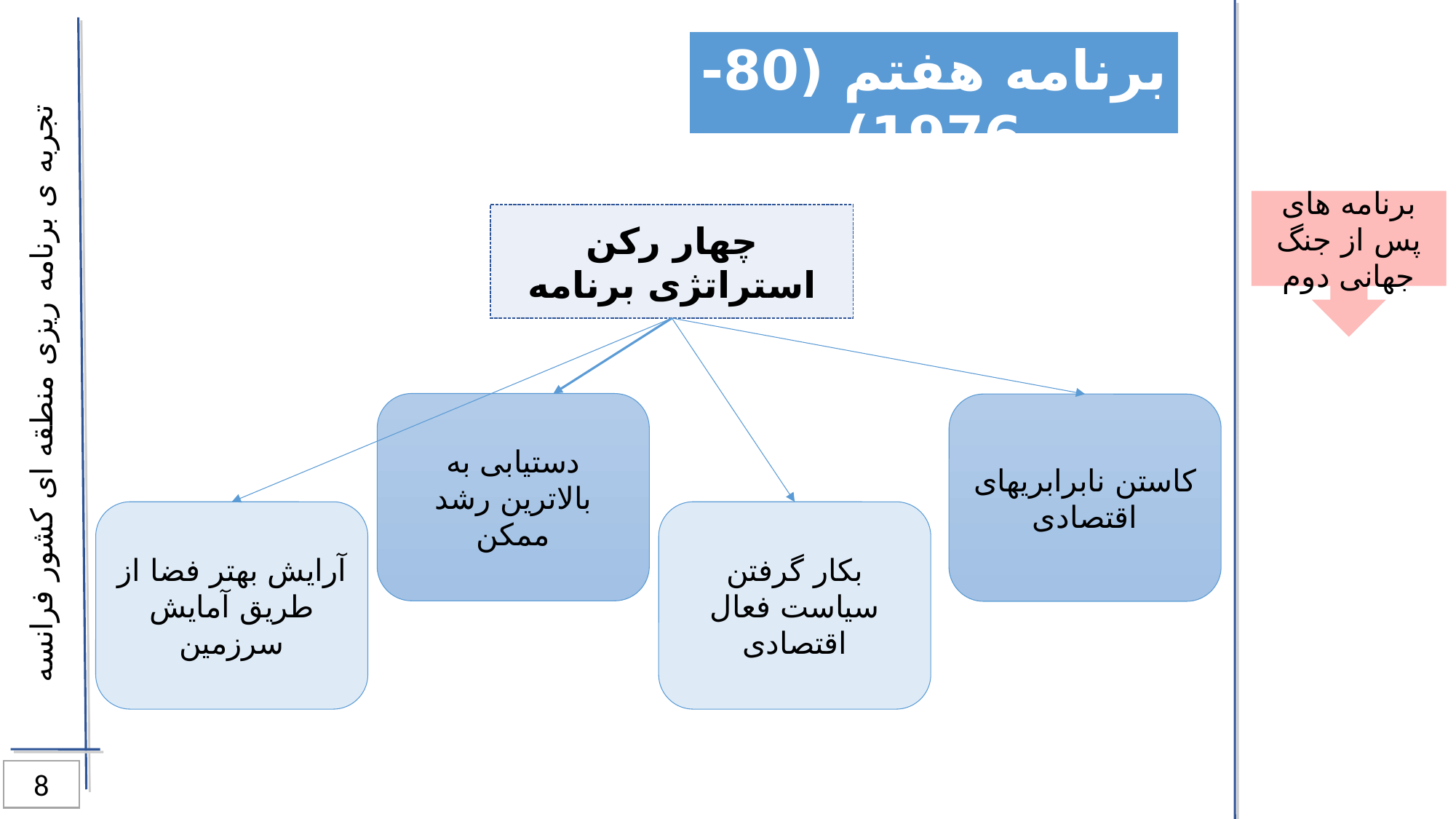

برنامه هفتم (80-1976)
برنامه های پس از جنگ جهانی دوم
چهار رکن استراتژی برنامه
تجربه ی برنامه ریزی منطقه ای کشور فرانسه
دستیابی به بالاترین رشد ممکن
کاستن نابرابریهای اقتصادی
آرایش بهتر فضا از طریق آمایش سرزمین
بکار گرفتن سیاست فعال اقتصادی

8